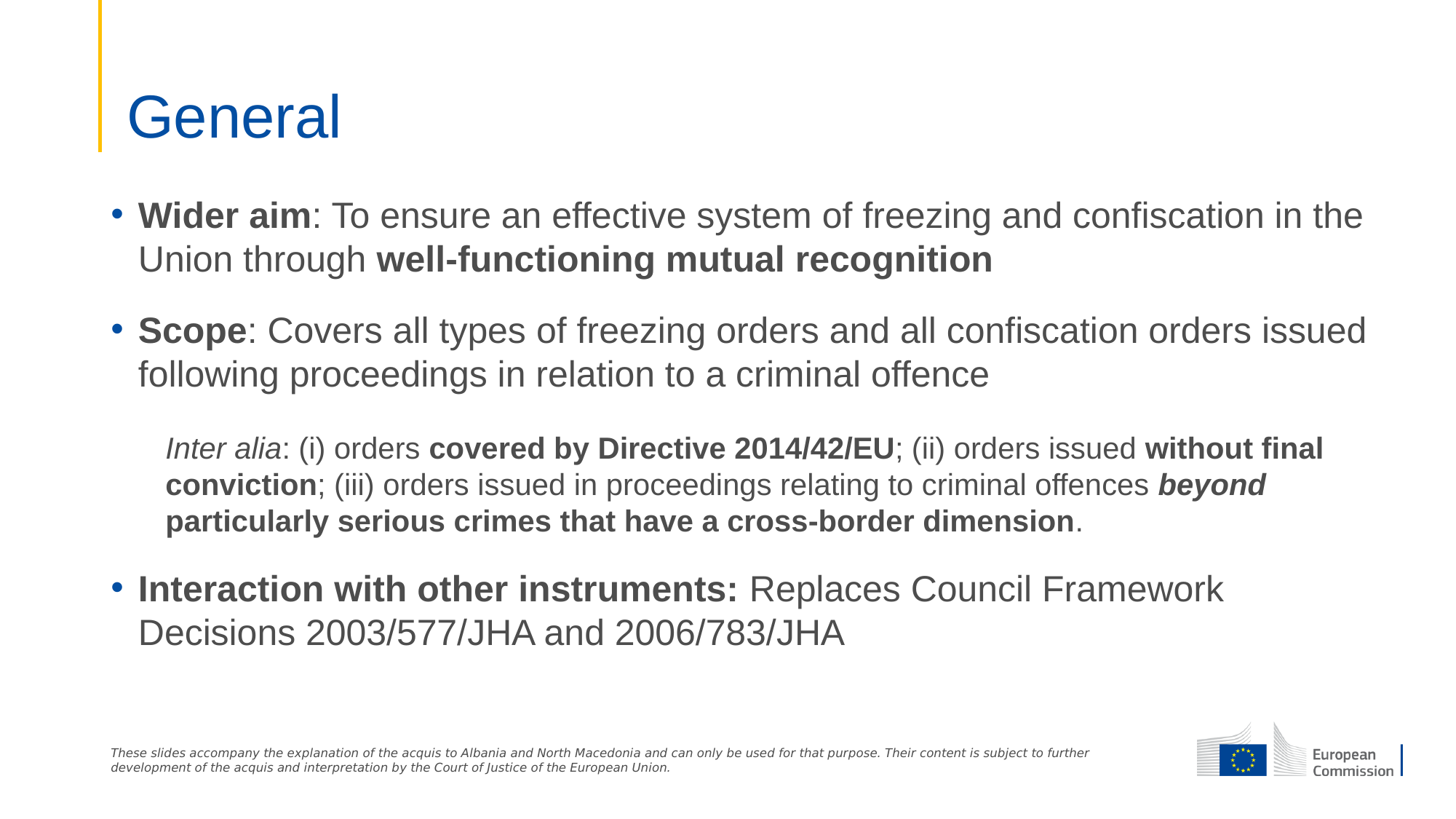

# General
Wider aim: To ensure an effective system of freezing and confiscation in the Union through well-functioning mutual recognition
Scope: Covers all types of freezing orders and all confiscation orders issued following proceedings in relation to a criminal offence
Inter alia: (i) orders covered by Directive 2014/42/EU; (ii) orders issued without final conviction; (iii) orders issued in proceedings relating to criminal offences beyond particularly serious crimes that have a cross-border dimension.
Interaction with other instruments: Replaces Council Framework Decisions 2003/577/JHA and 2006/783/JHA